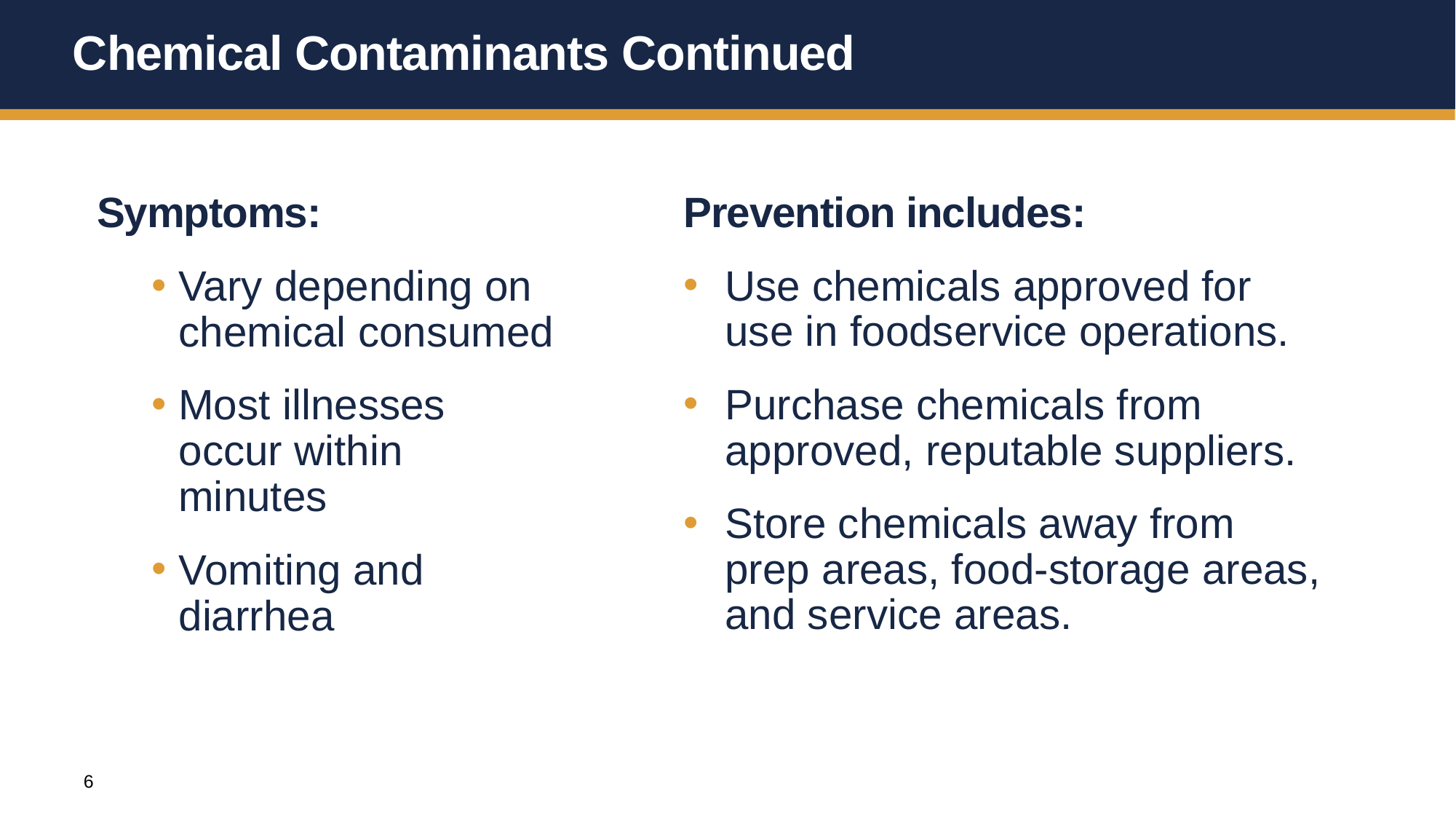

# Chemical Contaminants Continued
Symptoms:
Vary depending on chemical consumed
Most illnesses occur within minutes
Vomiting and diarrhea
Prevention includes:
Use chemicals approved for use in foodservice operations.
Purchase chemicals from approved, reputable suppliers.
Store chemicals away from prep areas, food-storage areas, and service areas.

6